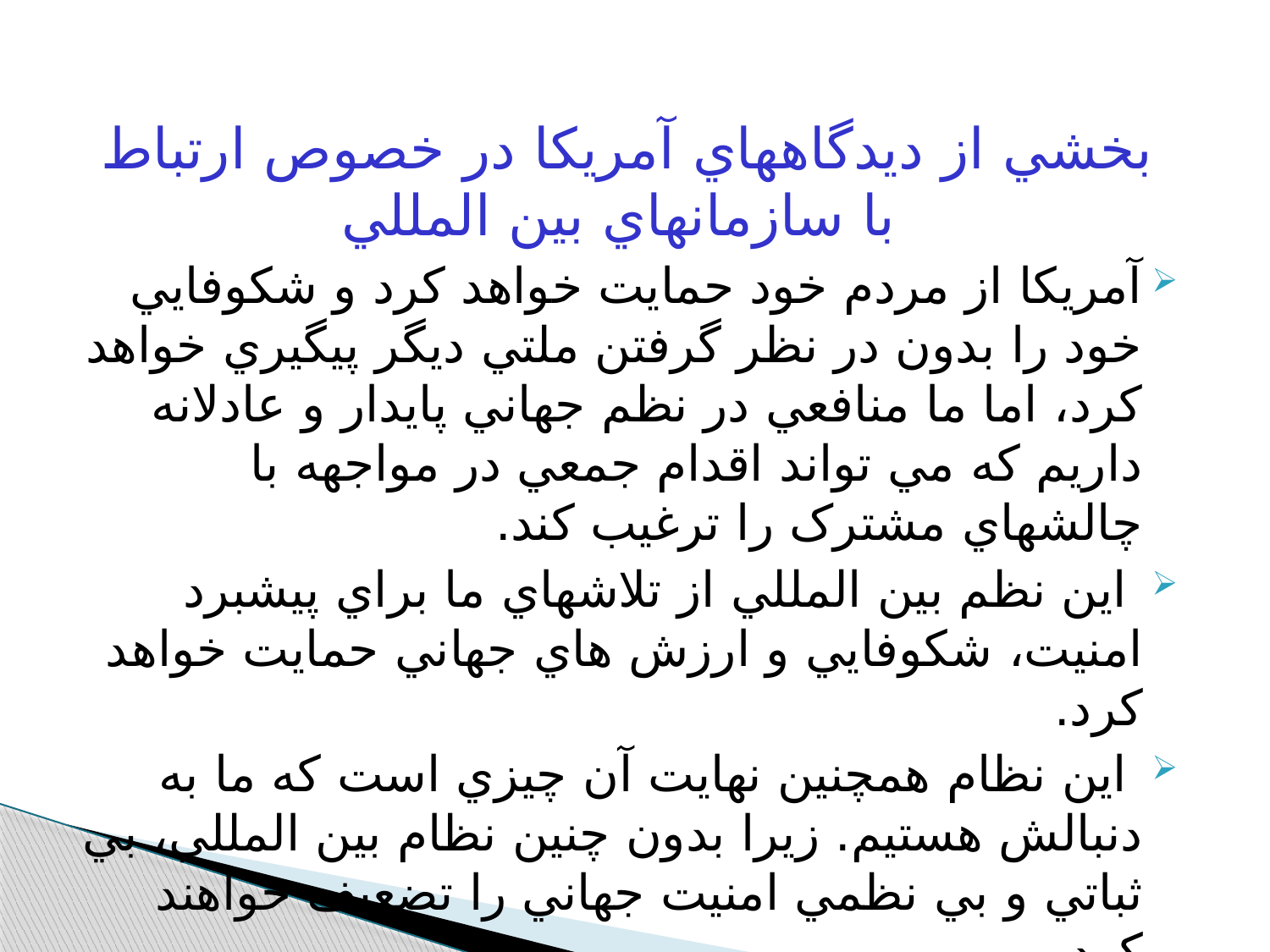

بخشي از ديدگاههاي آمريكا در خصوص ارتباط با سازمانهاي بين المللي
آمريکا از مردم خود حمايت خواهد کرد و شکوفايي خود را بدون در نظر گرفتن ملتي ديگر پيگيري خواهد کرد، اما ما منافعي در نظم جهاني پايدار و عادلانه داريم که مي تواند اقدام جمعي در مواجهه با چالشهاي مشترک را ترغيب کند.
 اين نظم بين المللي از تلاشهاي ما براي پيشبرد امنيت، شکوفايي و ارزش هاي جهاني حمايت خواهد کرد.
 اين نظام همچنين نهايت آن چيزي است که ما به دنبالش هستيم. زيرا بدون چنين نظام بين المللي، بي ثباتي و بي نظمي امنيت جهاني را تضعيف خواهند کرد.